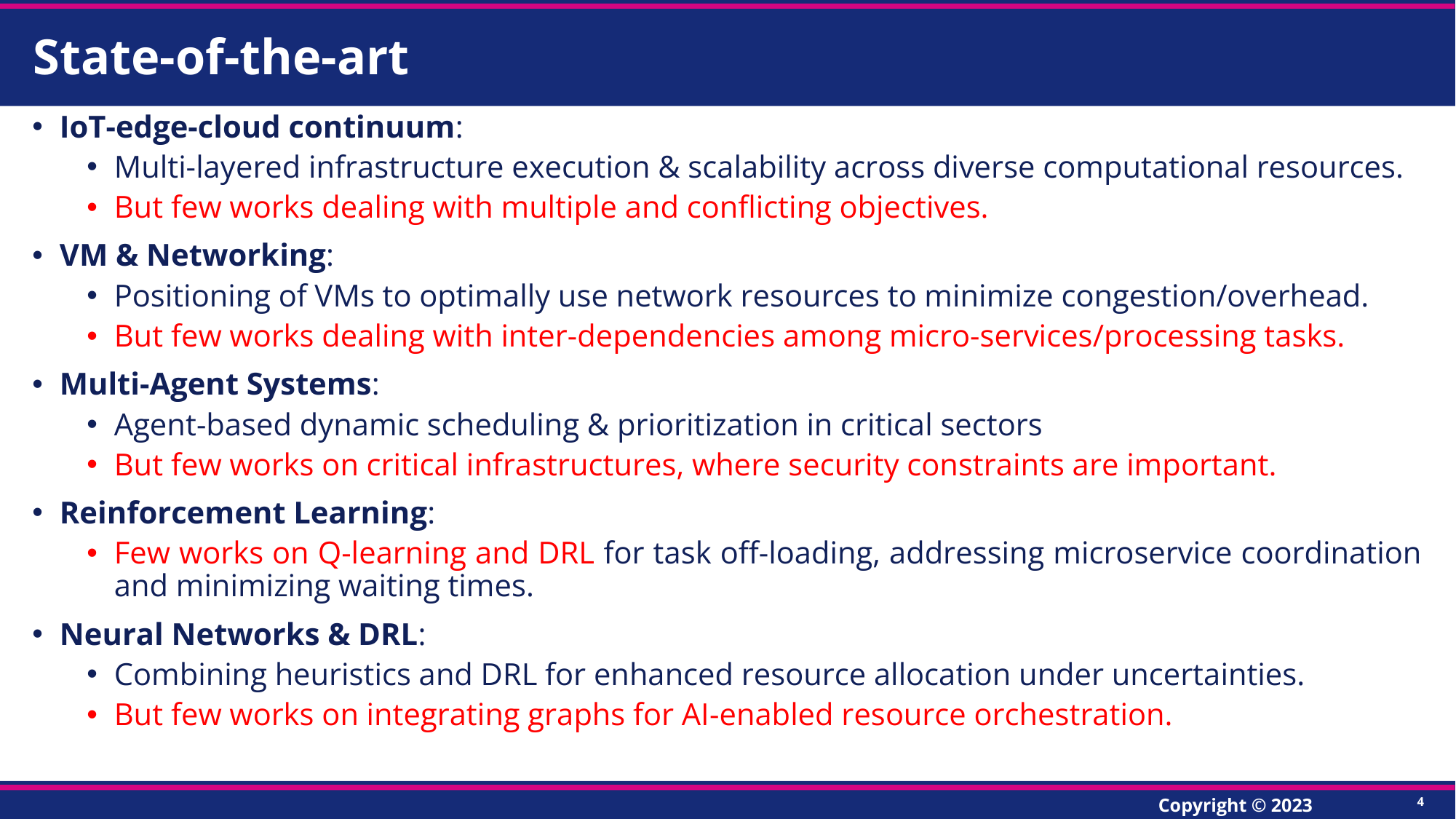

# State-of-the-art
IoT-edge-cloud continuum:
Multi-layered infrastructure execution & scalability across diverse computational resources.
But few works dealing with multiple and conflicting objectives.
VM & Networking:
Positioning of VMs to optimally use network resources to minimize congestion/overhead.
But few works dealing with inter-dependencies among micro-services/processing tasks.
Multi-Agent Systems:
Agent-based dynamic scheduling & prioritization in critical sectors
But few works on critical infrastructures, where security constraints are important.
Reinforcement Learning:
Few works on Q-learning and DRL for task off-loading, addressing microservice coordination and minimizing waiting times.
Neural Networks & DRL:
Combining heuristics and DRL for enhanced resource allocation under uncertainties.
But few works on integrating graphs for AI-enabled resource orchestration.
4